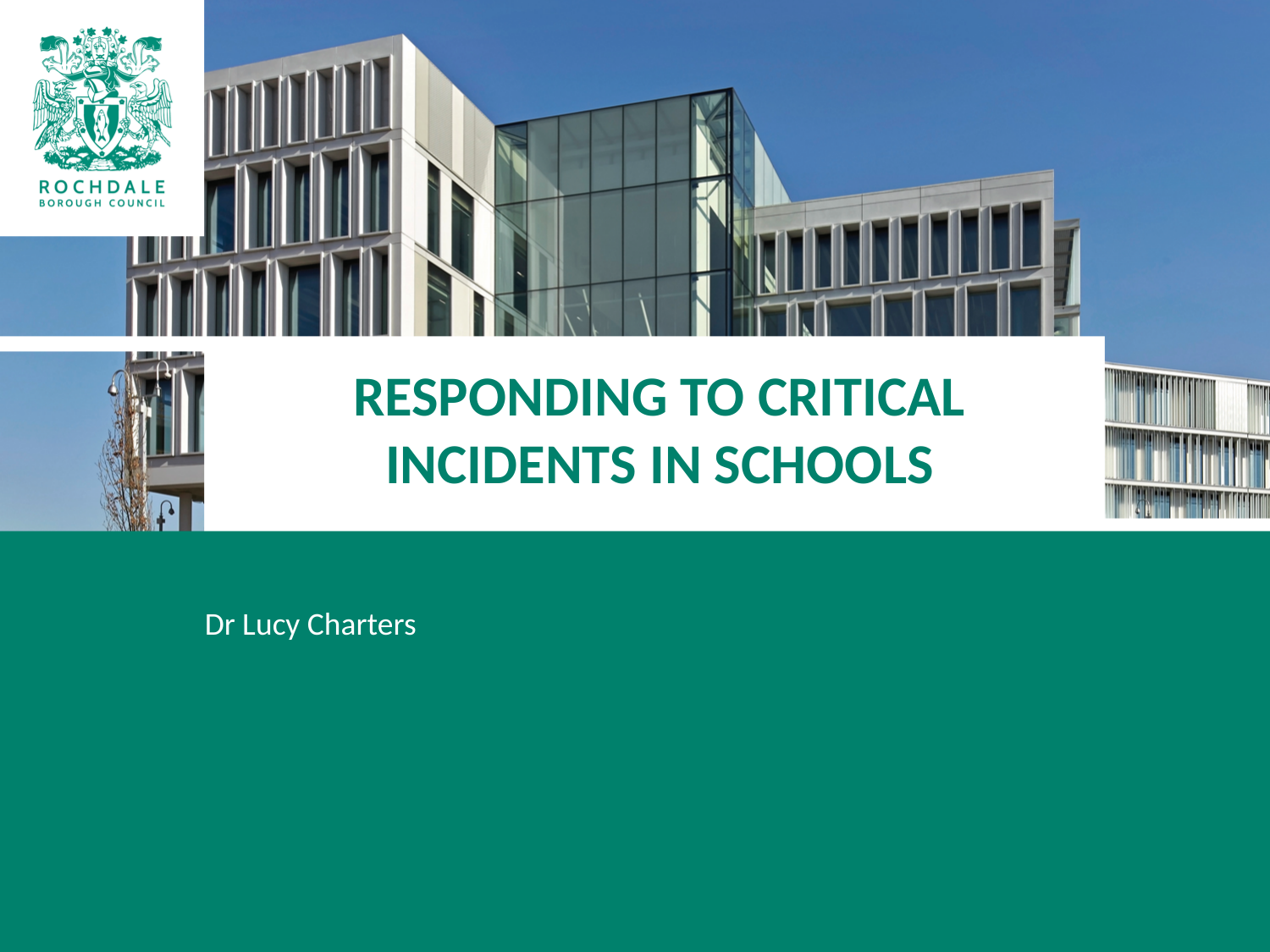

RESPONDING TO CRITICAL INCIDENTS IN SCHOOLS
Dr Lucy Charters